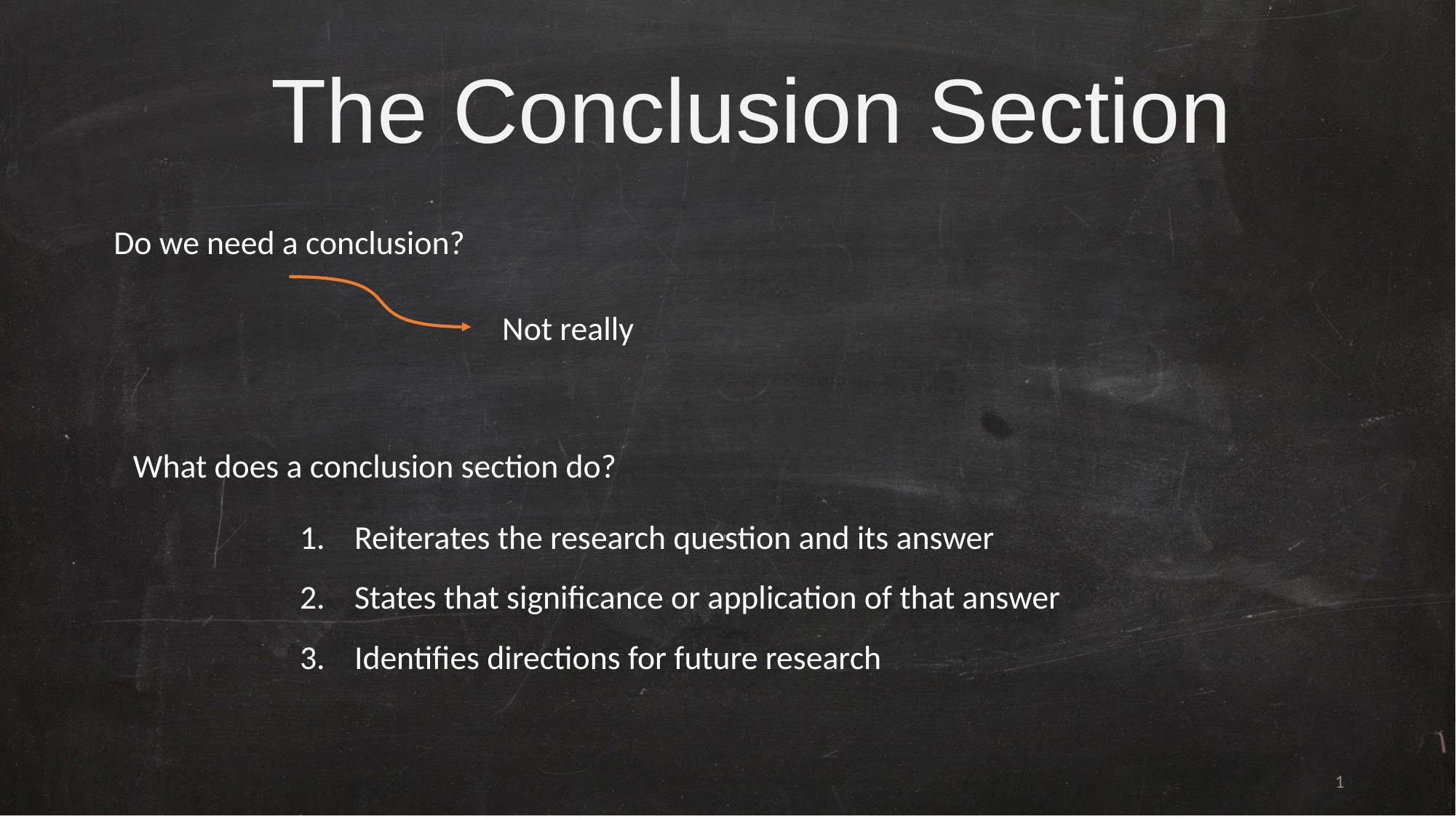

# The Conclusion Section
Do we need a conclusion?
Not really
What does a conclusion section do?
Reiterates the research question and its answer
States that significance or application of that answer
Identifies directions for future research
1